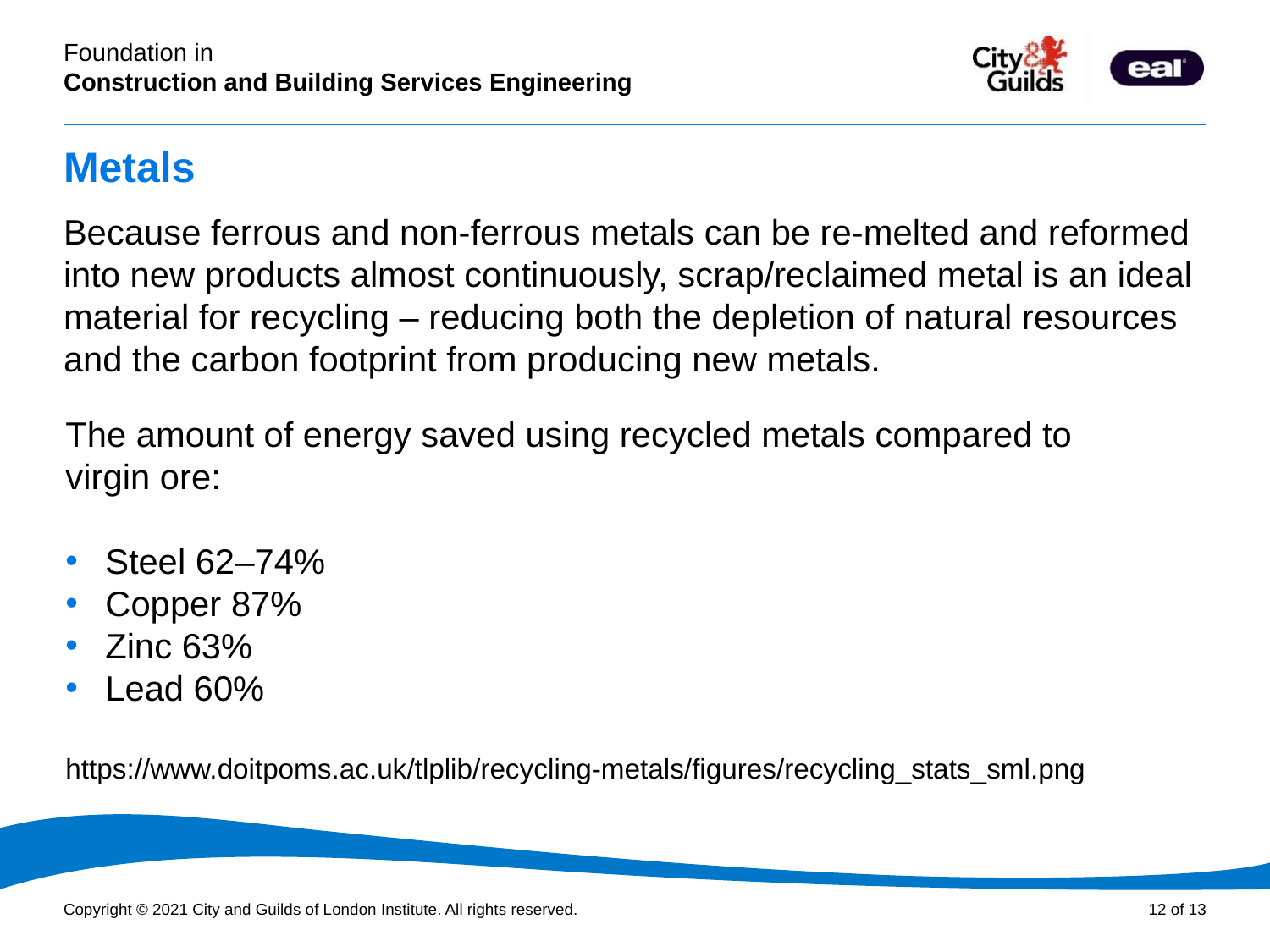

# Metals
Because ferrous and non-ferrous metals can be re-melted and reformed  into new products almost continuously, scrap/reclaimed metal is an ideal material for recycling – reducing both the depletion of natural resources and the carbon footprint from producing new metals.
The amount of energy saved using recycled metals compared to virgin ore:

Steel 62–74%
Copper 87%
Zinc 63%
Lead 60%

https://www.doitpoms.ac.uk/tlplib/recycling-metals/figures/recycling_stats_sml.png